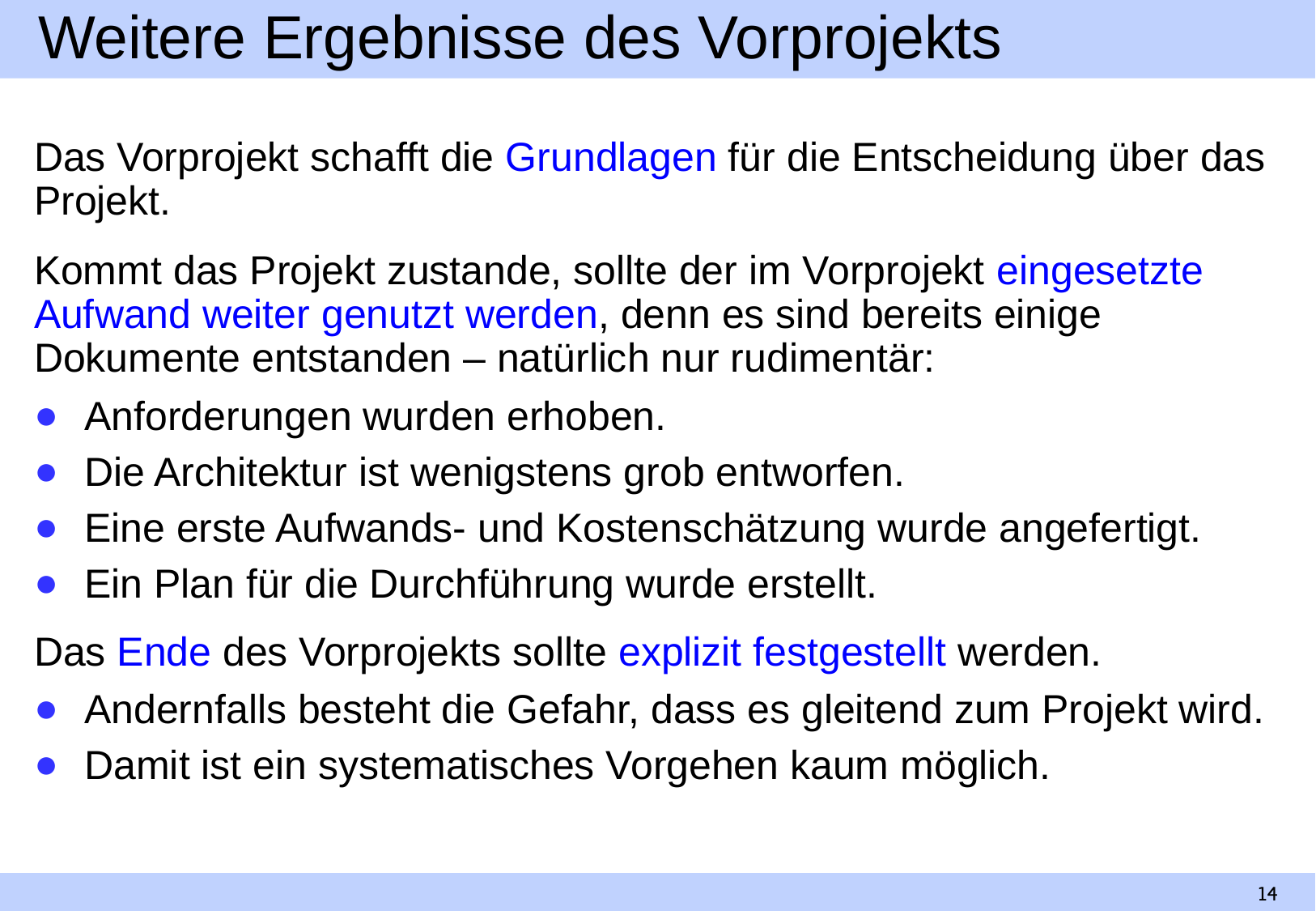

# Weitere Ergebnisse des Vorprojekts
Das Vorprojekt schafft die Grundlagen für die Entscheidung über das Projekt.
Kommt das Projekt zustande, sollte der im Vorprojekt eingesetzte Aufwand weiter genutzt werden, denn es sind bereits einige Dokumente entstanden – natürlich nur rudimentär:
Anforderungen wurden erhoben.
Die Architektur ist wenigstens grob entworfen.
Eine erste Aufwands- und Kostenschätzung wurde angefertigt.
Ein Plan für die Durchführung wurde erstellt.
Das Ende des Vorprojekts sollte explizit festgestellt werden.
Andernfalls besteht die Gefahr, dass es gleitend zum Projekt wird.
Damit ist ein systematisches Vorgehen kaum möglich.
14